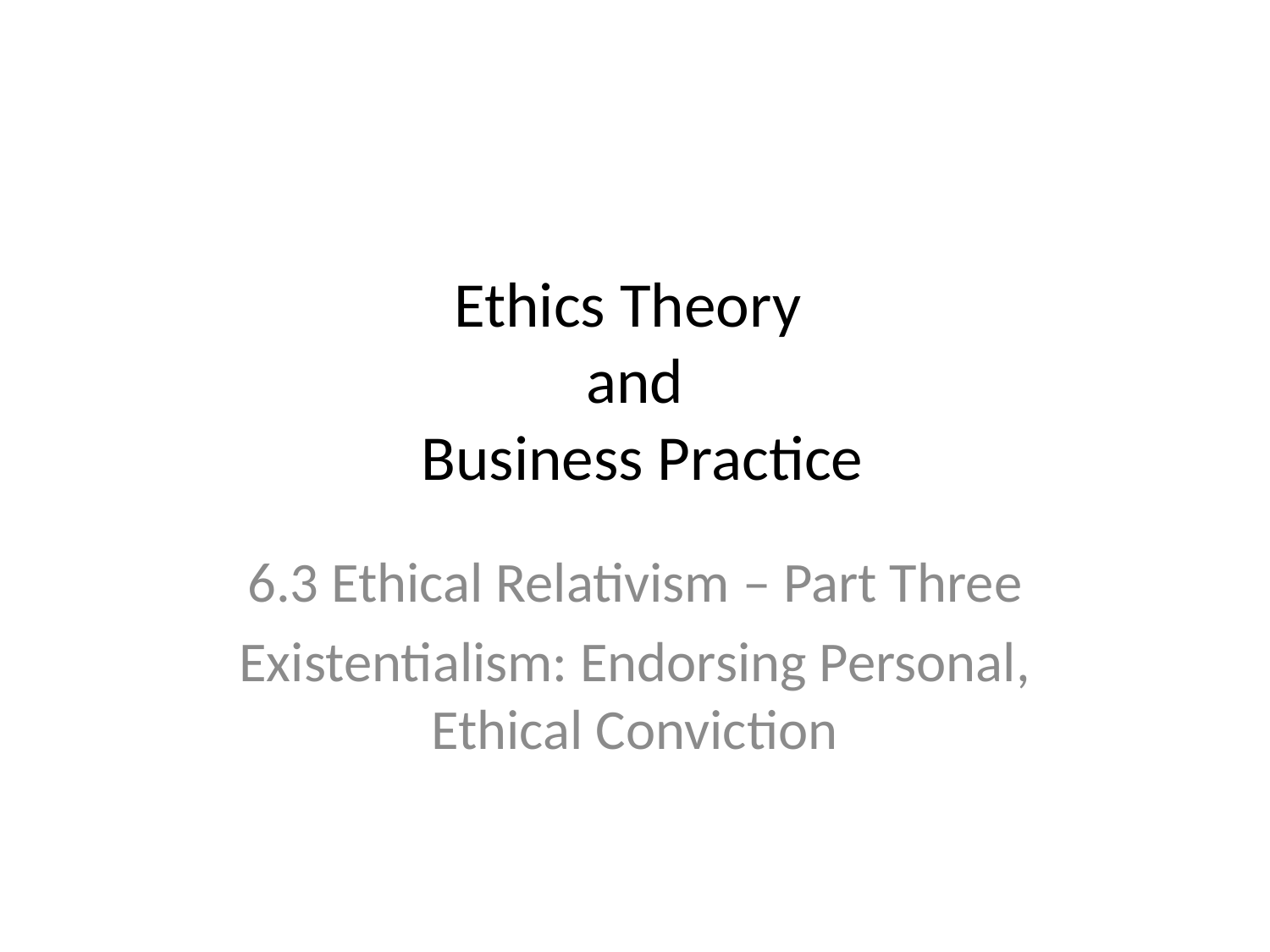

# Ethics Theory and Business Practice
6.3 Ethical Relativism – Part Three
Existentialism: Endorsing Personal, Ethical Conviction